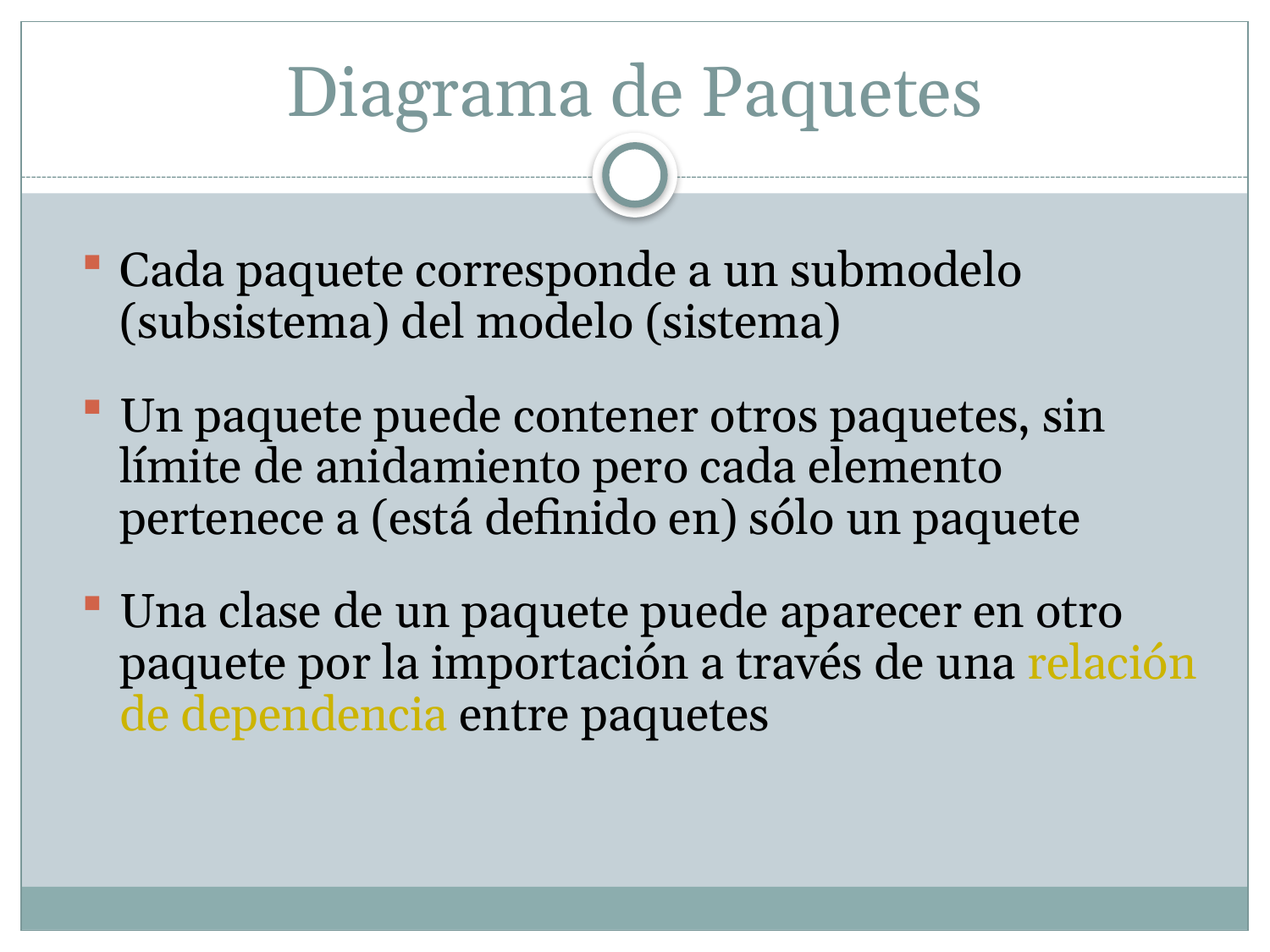

# Diagrama de Paquetes
Cada paquete corresponde a un submodelo (subsistema) del modelo (sistema)

Un paquete puede contener otros paquetes, sin límite de anidamiento pero cada elemento pertenece a (está definido en) sólo un paquete

Una clase de un paquete puede aparecer en otro paquete por la importación a través de una relación de dependencia entre paquetes